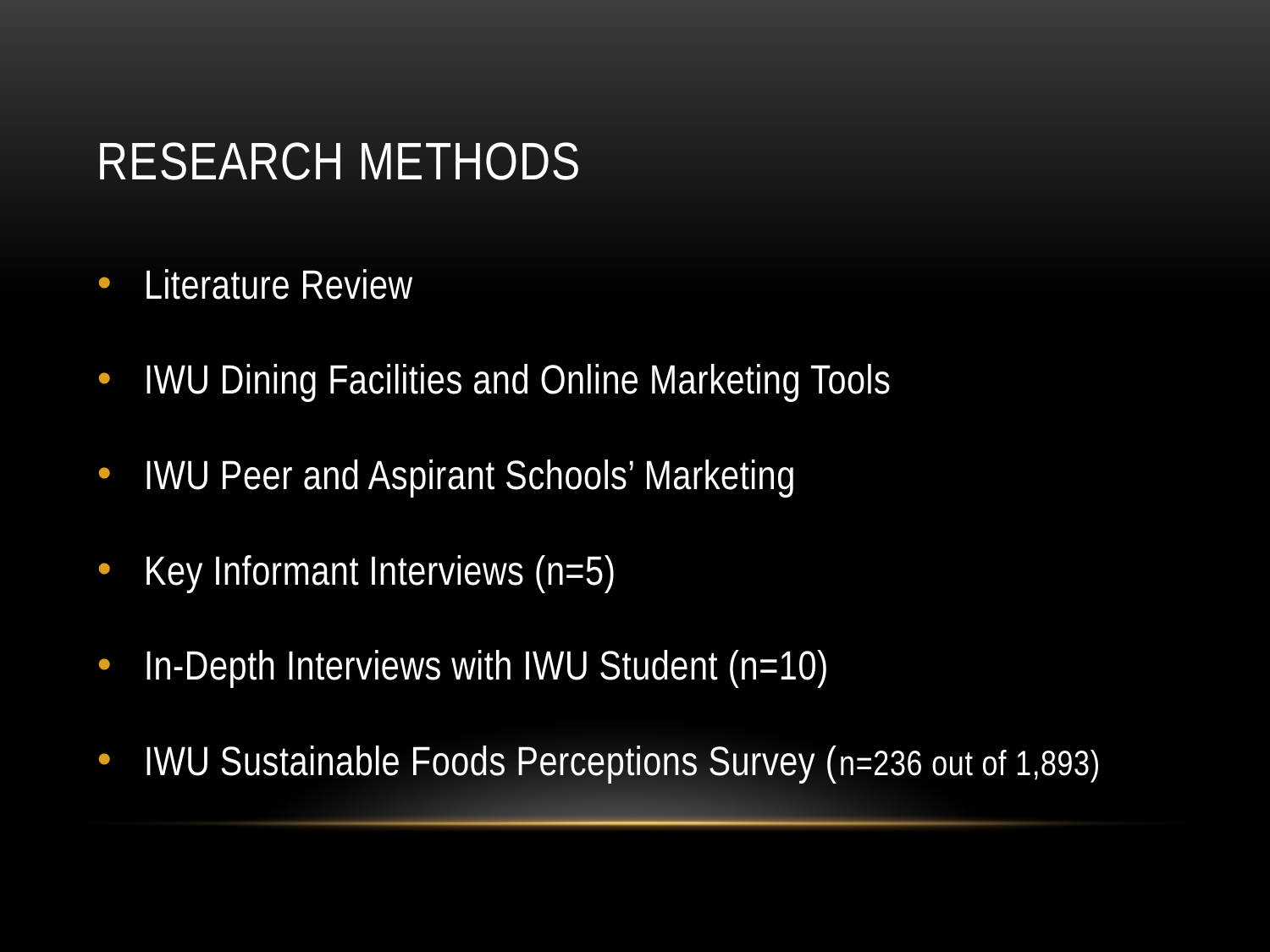

# Research methods
Literature Review
IWU Dining Facilities and Online Marketing Tools
IWU Peer and Aspirant Schools’ Marketing
Key Informant Interviews (n=5)
In-Depth Interviews with IWU Student (n=10)
IWU Sustainable Foods Perceptions Survey (n=236 out of 1,893)